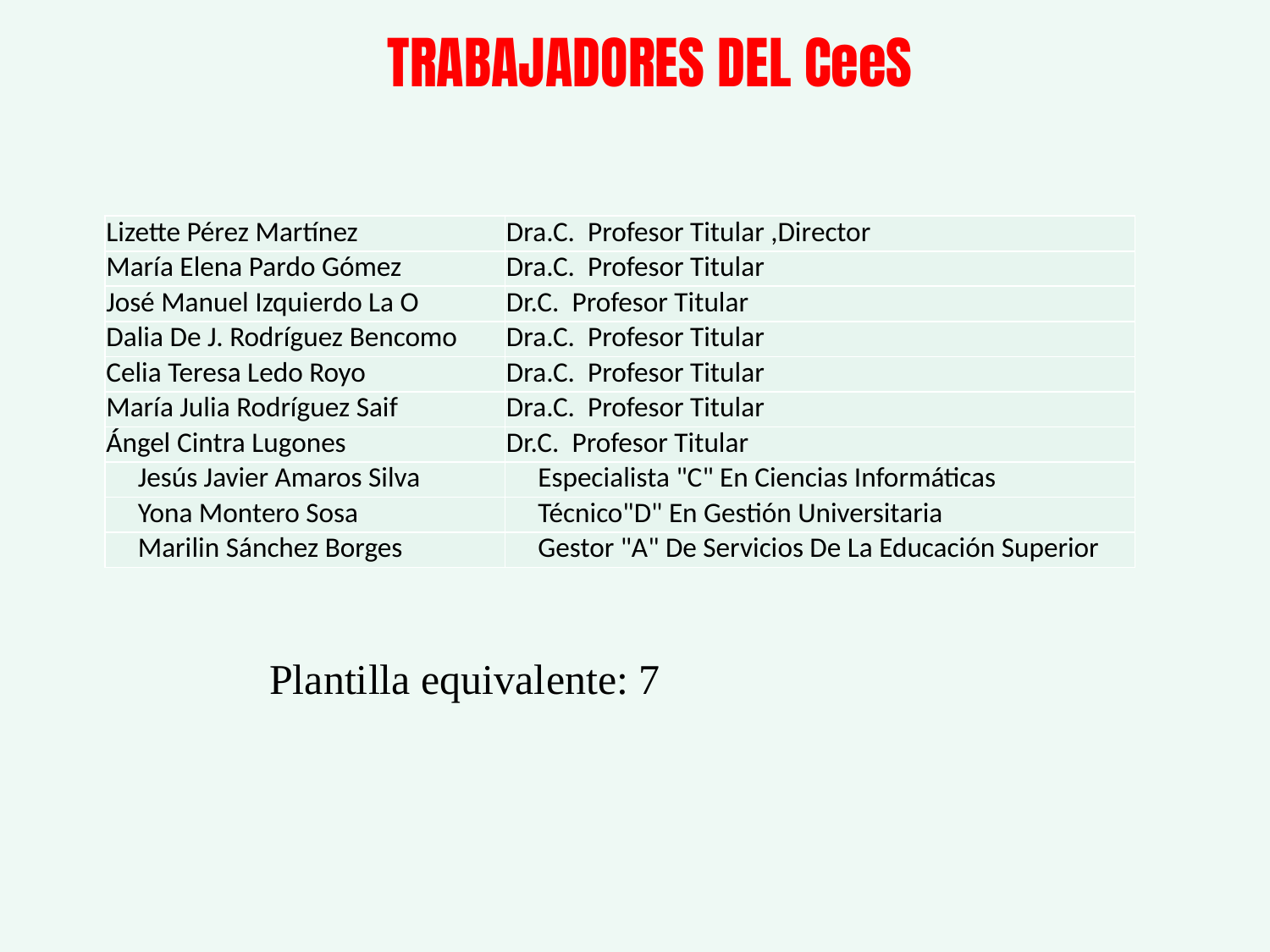

TRABAJADORES DEL CeeS
| Lizette Pérez Martínez | Dra.C. Profesor Titular ,Director |
| --- | --- |
| María Elena Pardo Gómez | Dra.C. Profesor Titular |
| José Manuel Izquierdo La O | Dr.C. Profesor Titular |
| Dalia De J. Rodríguez Bencomo | Dra.C. Profesor Titular |
| Celia Teresa Ledo Royo | Dra.C. Profesor Titular |
| María Julia Rodríguez Saif | Dra.C. Profesor Titular |
| Ángel Cintra Lugones | Dr.C. Profesor Titular |
| Jesús Javier Amaros Silva | Especialista "C" En Ciencias Informáticas |
| Yona Montero Sosa | Técnico"D" En Gestión Universitaria |
| Marilin Sánchez Borges | Gestor "A" De Servicios De La Educación Superior |
Plantilla equivalente: 7